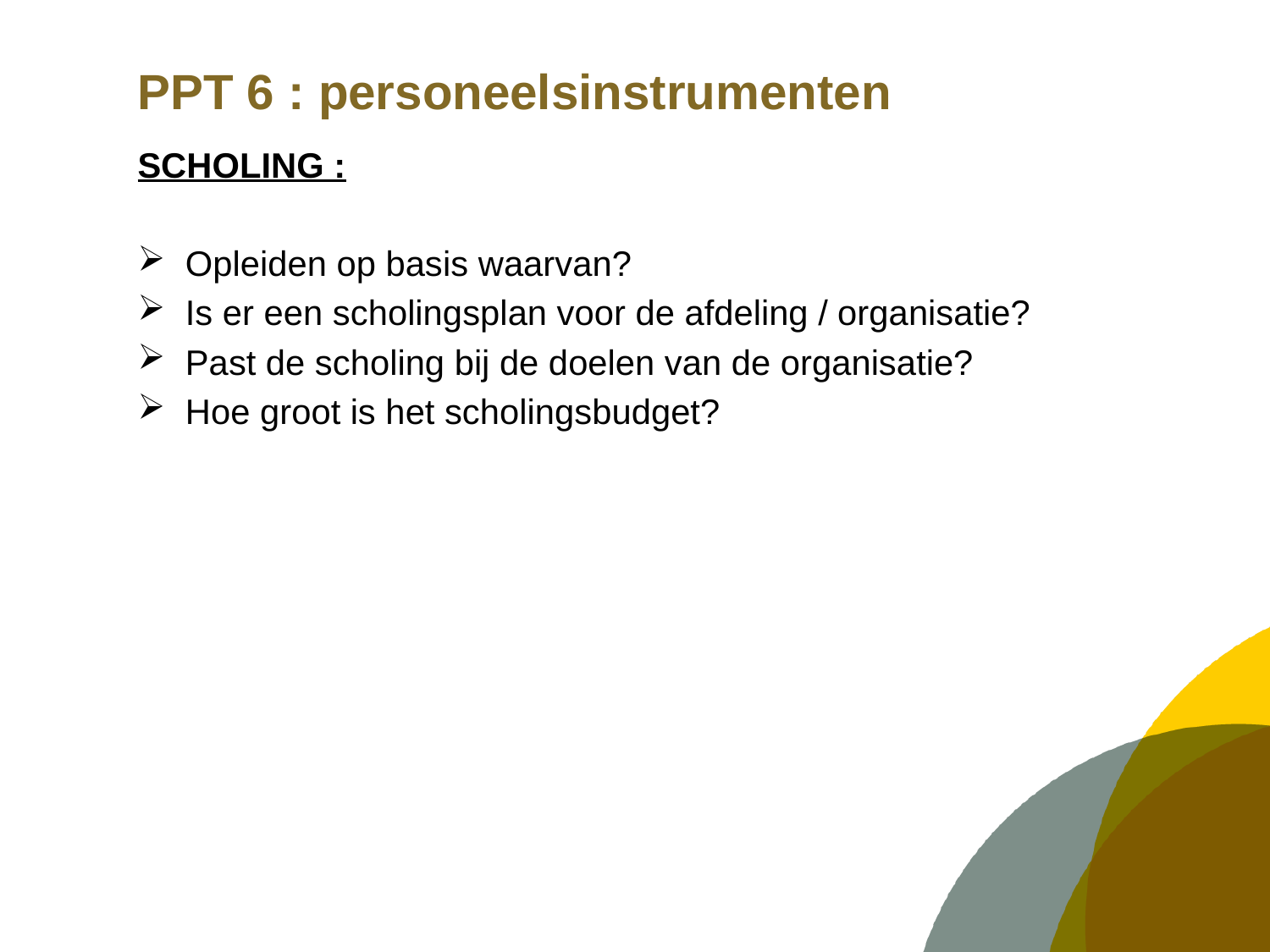

# PPT 6 : personeelsinstrumenten
SCHOLING :

Opleiden op basis waarvan?
Is er een scholingsplan voor de afdeling / organisatie?
Past de scholing bij de doelen van de organisatie?
Hoe groot is het scholingsbudget?